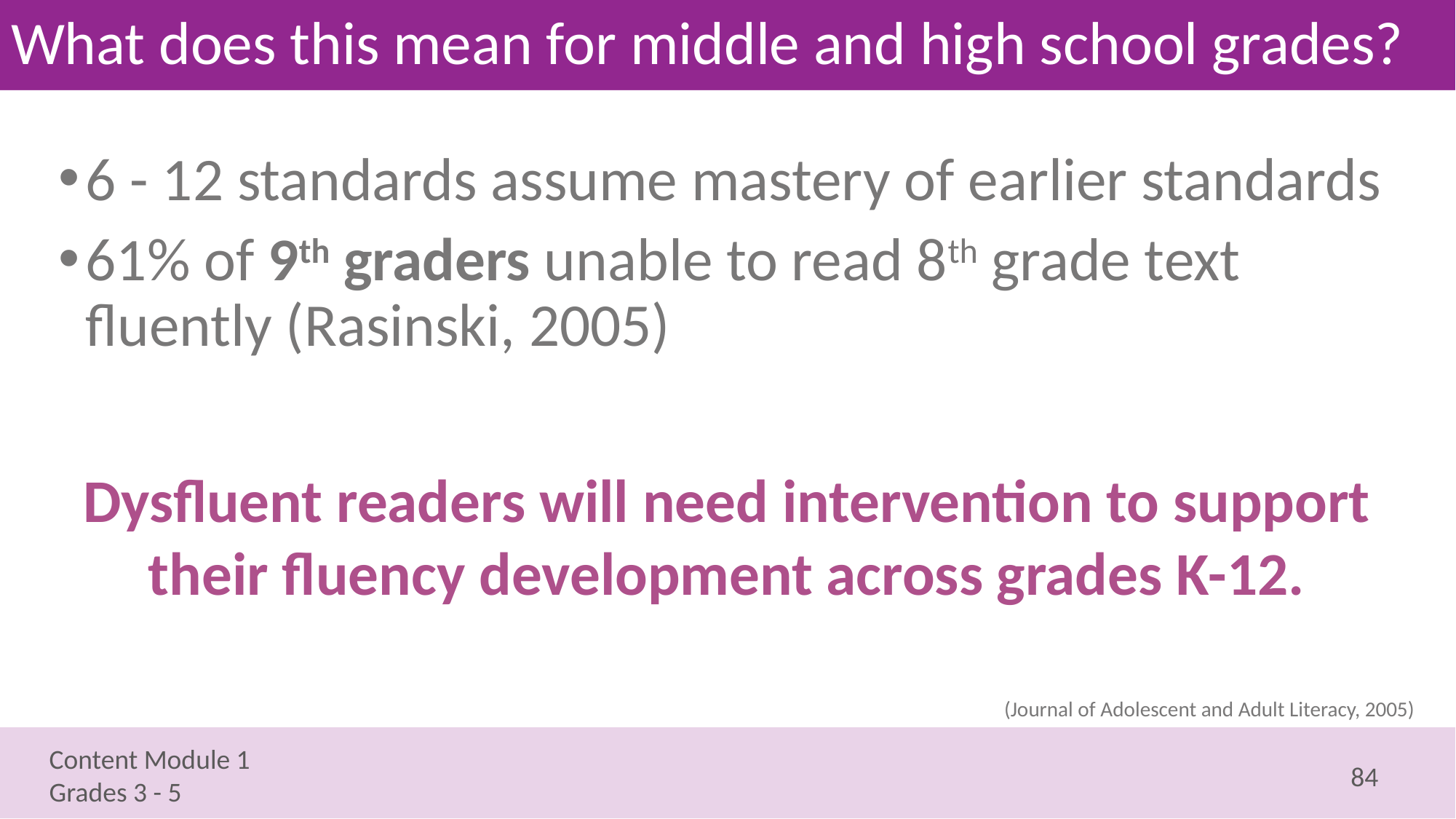

# What does this mean for middle and high school grades?
6 - 12 standards assume mastery of earlier standards
61% of 9th graders unable to read 8th grade text fluently (Rasinski, 2005)

Dysfluent readers will need intervention to support their fluency development across grades K-12.

(Journal of Adolescent and Adult Literacy, 2005)
84